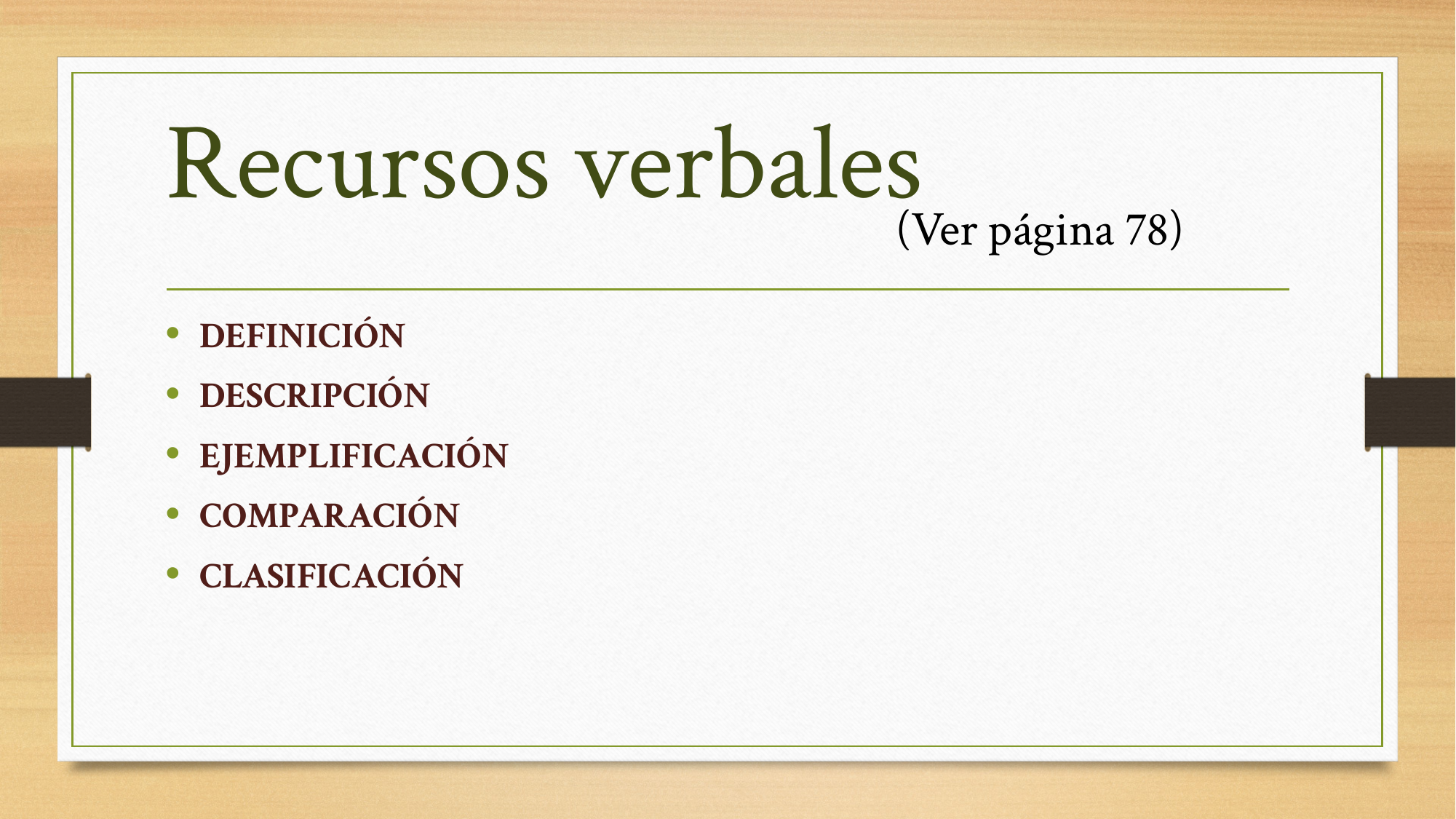

# Recursos verbales
(Ver página 78)
DEFINICIÓN
DESCRIPCIÓN
EJEMPLIFICACIÓN
COMPARACIÓN
CLASIFICACIÓN